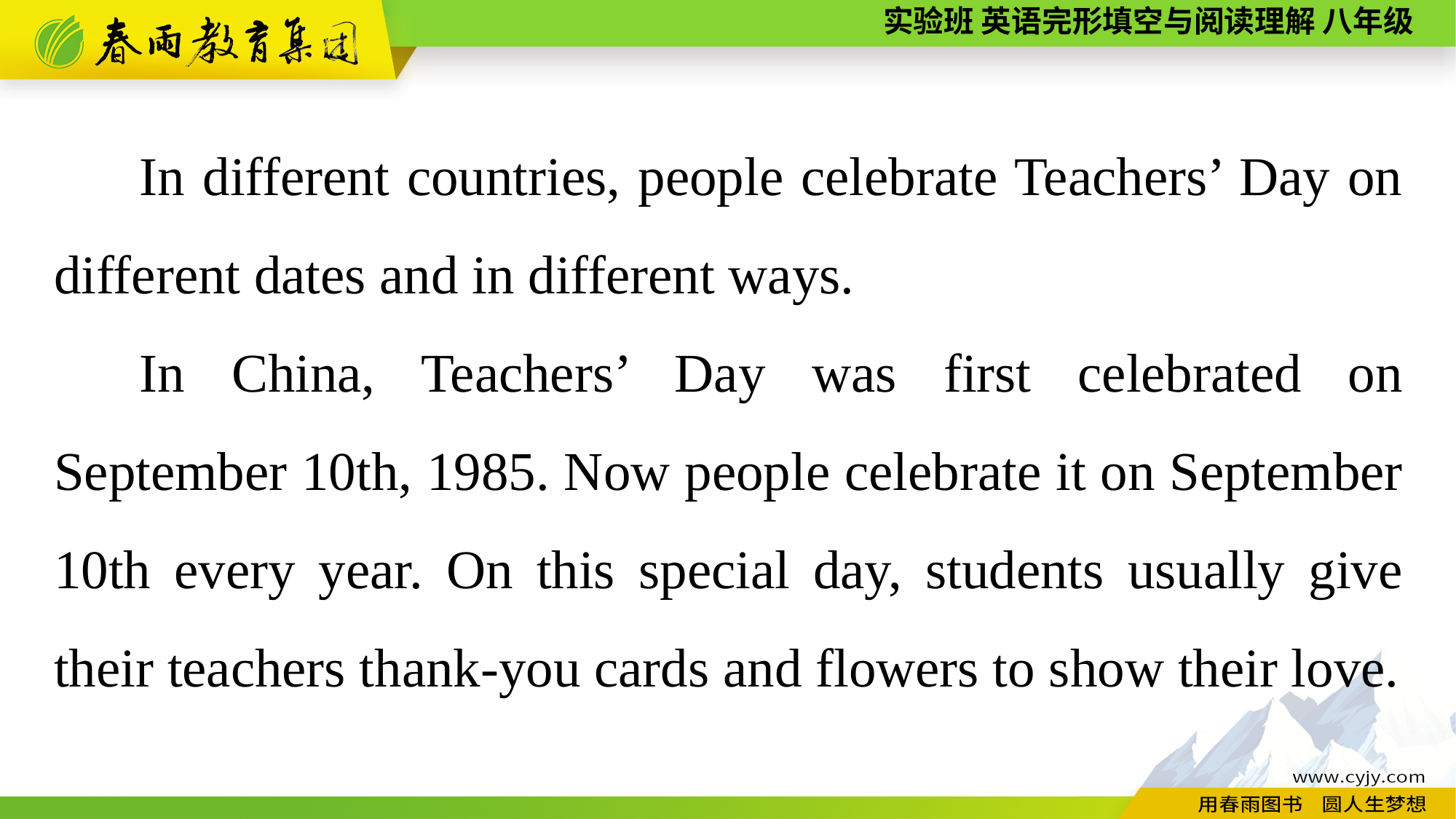

In different countries, people celebrate Teachers’ Day on different dates and in different ways.
In China, Teachers’ Day was first celebrated on September 10th, 1985. Now people celebrate it on September 10th every year. On this special day, students usually give their teachers thank-you cards and flowers to show their love.